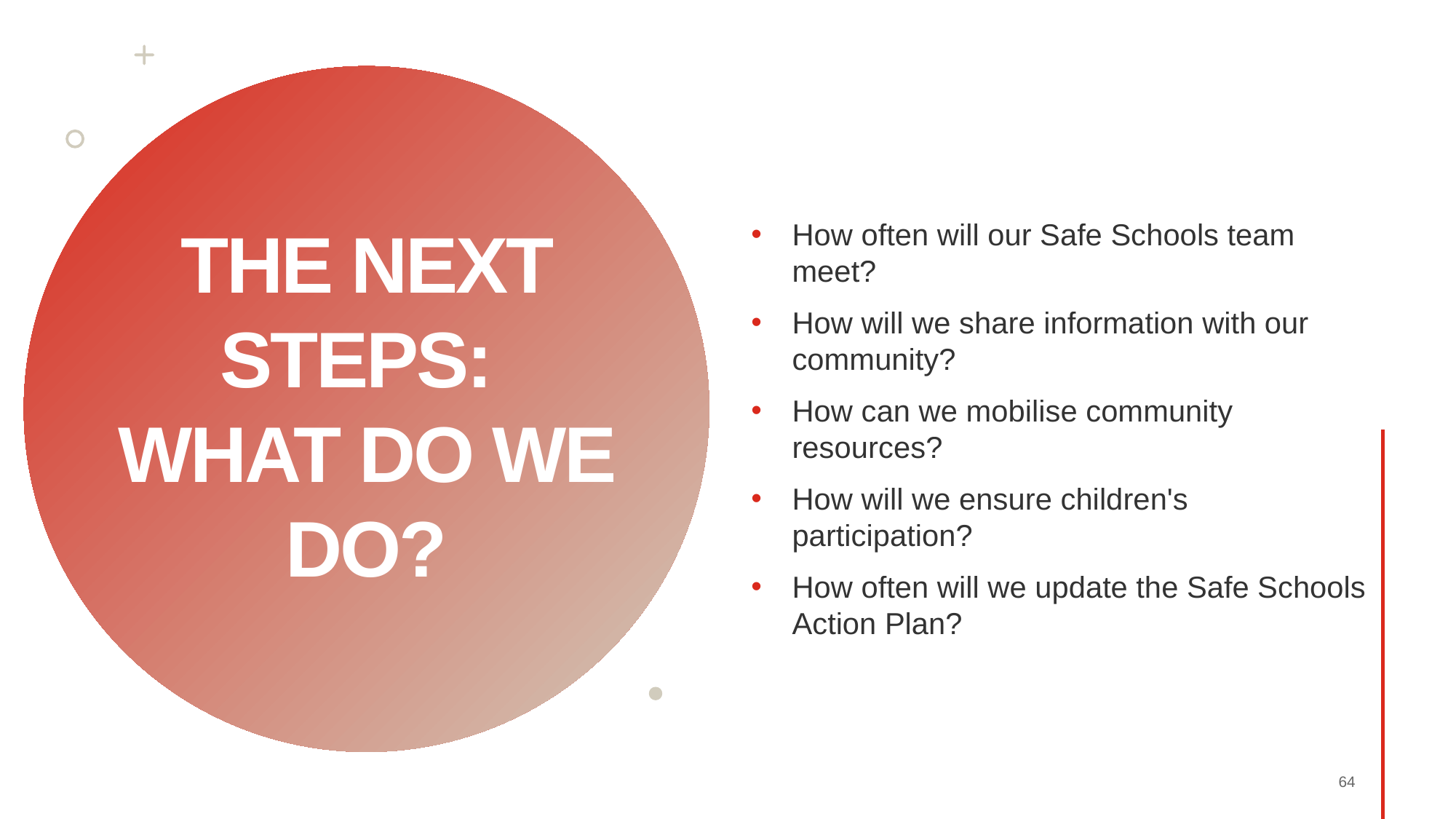

How often will our Safe Schools team meet?
How will we share information with our community?
How can we mobilise community resources?
How will we ensure children's participation?
How often will we update the Safe Schools Action Plan?

# The next steps: What do we do?

64